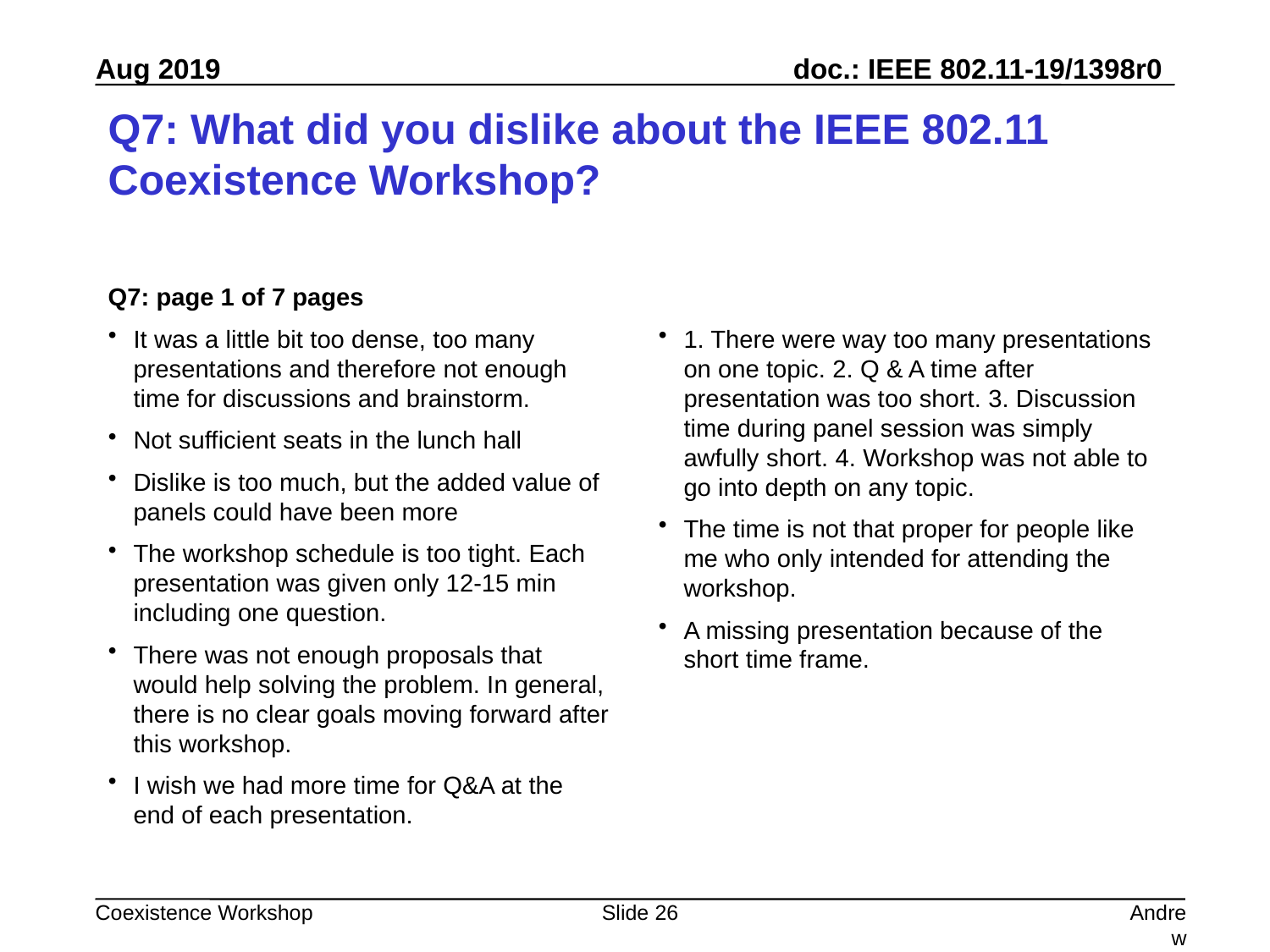

# Q7: What did you dislike about the IEEE 802.11 Coexistence Workshop?
Q7: page 1 of 7 pages
It was a little bit too dense, too many presentations and therefore not enough time for discussions and brainstorm.
Not sufficient seats in the lunch hall
Dislike is too much, but the added value of panels could have been more
The workshop schedule is too tight. Each presentation was given only 12-15 min including one question.
There was not enough proposals that would help solving the problem. In general, there is no clear goals moving forward after this workshop.
I wish we had more time for Q&A at the end of each presentation.

1. There were way too many presentations on one topic. 2. Q & A time after presentation was too short. 3. Discussion time during panel session was simply awfully short. 4. Workshop was not able to go into depth on any topic.
The time is not that proper for people like me who only intended for attending the workshop.
A missing presentation because of the short time frame.
Slide 26
Andrew Myles, Cisco